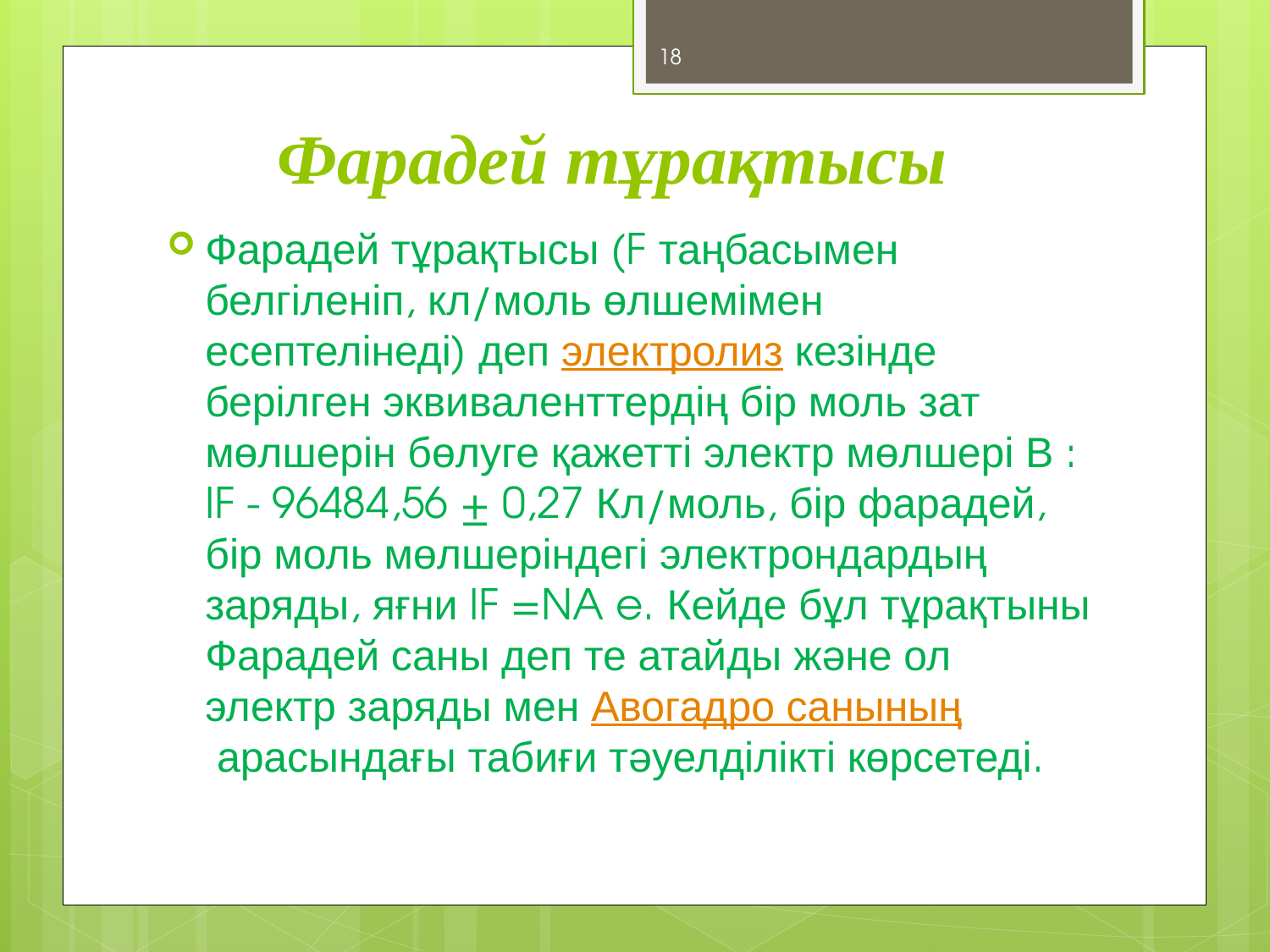

18
# Фарадей тұрақтысы
Фарадей тұрақтысы (F таңбасымен белгіленіп, кл/моль өлшемімен есептелінеді) деп электролиз кезінде берілген эквиваленттердің бір моль зат мөлшерін бөлуге қажетті электр мөлшері В : IF - 96484,56 ± 0,27 Кл/моль, бір фарадей, бір моль мөлшеріндегі электрондардың заряды, яғни IF =NA e. Кейде бұл тұрақтыны Фарадей саны деп те атайды және ол электр заряды мен Авогадро санының арасындағы табиғи тәуелділікті көрсетеді.